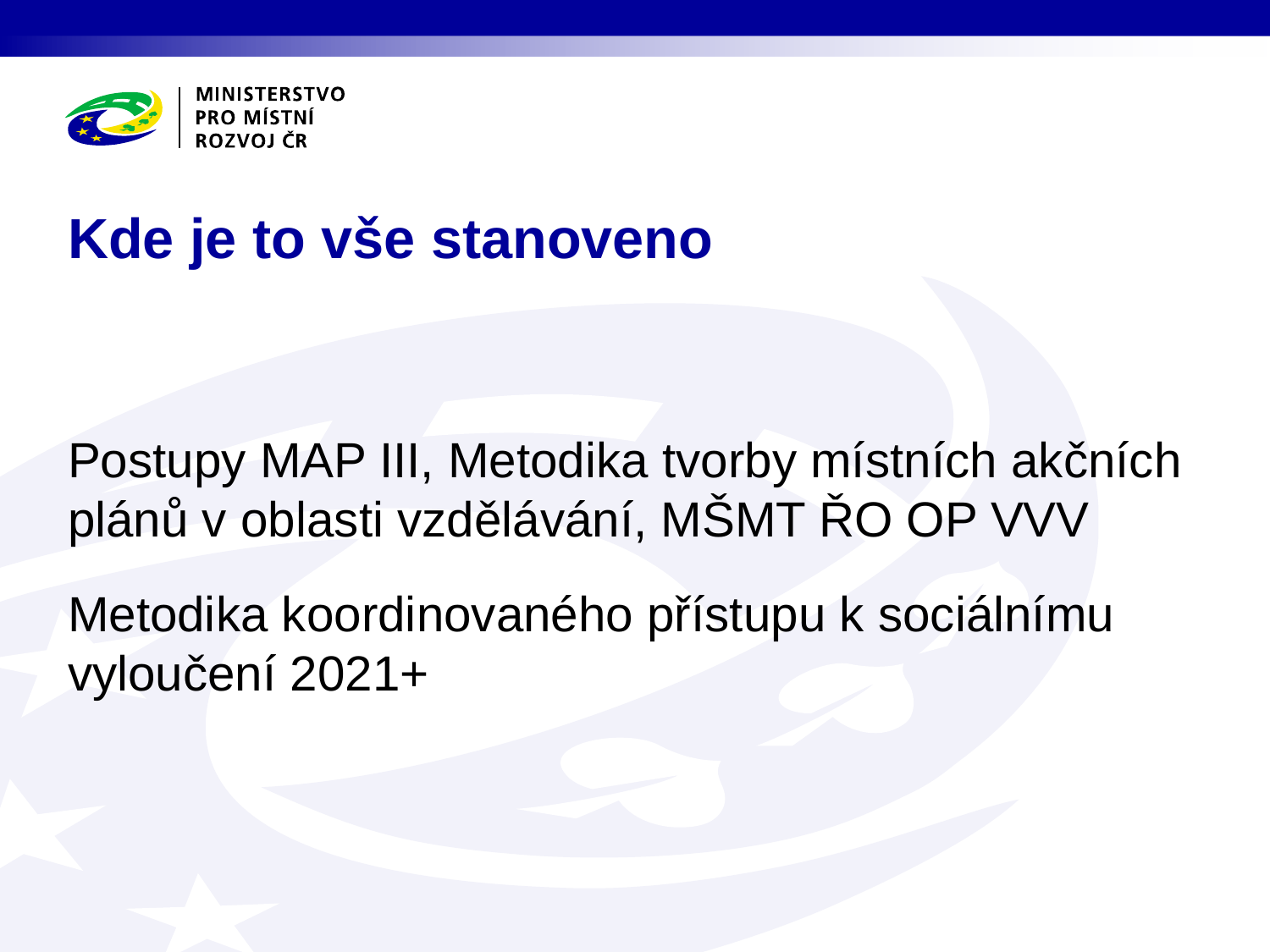

# Kde je to vše stanoveno
Postupy MAP III, Metodika tvorby místních akčních plánů v oblasti vzdělávání, MŠMT ŘO OP VVV
Metodika koordinovaného přístupu k sociálnímu vyloučení 2021+